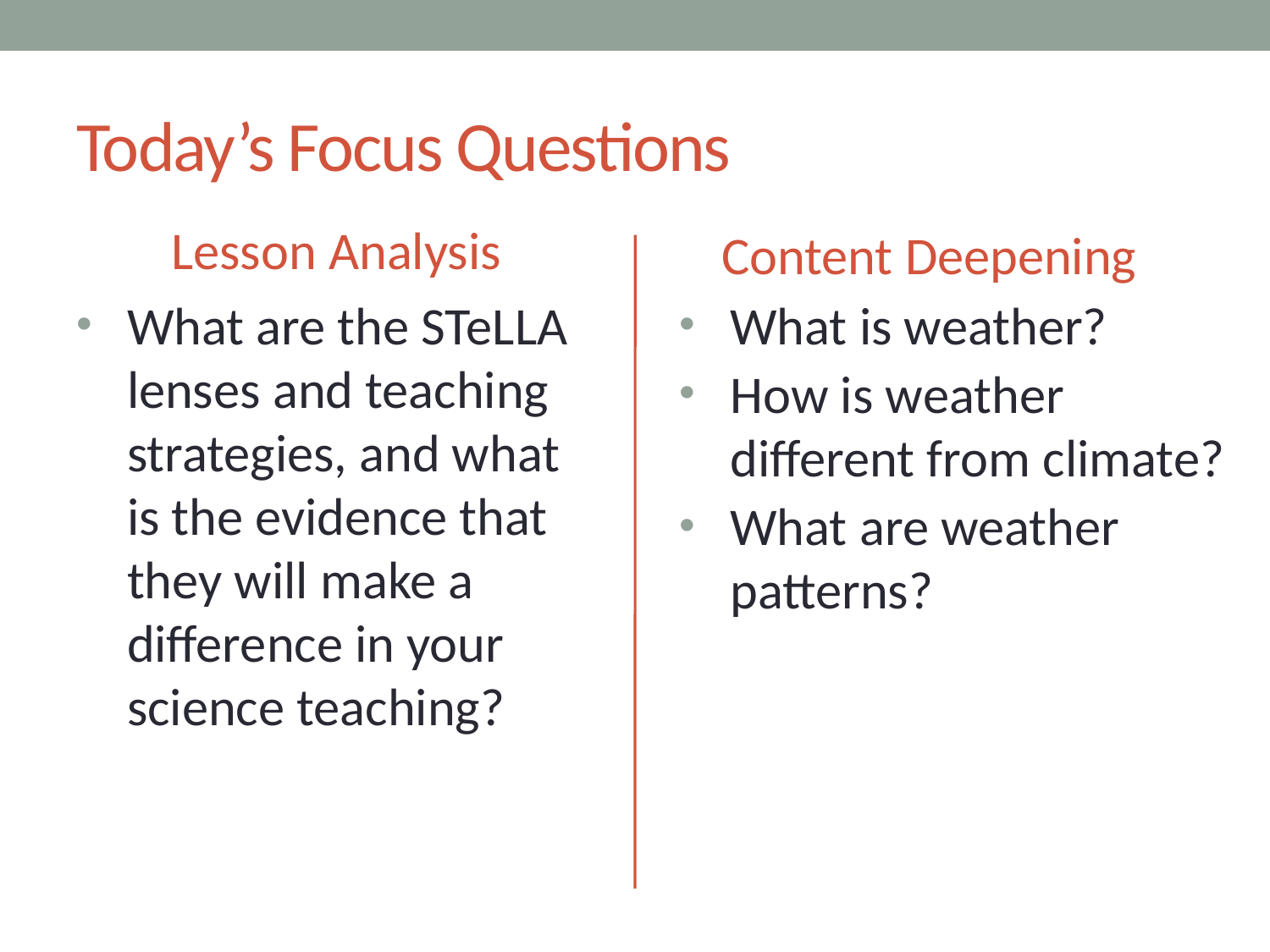

# Today’s Focus Questions
Lesson Analysis
Content Deepening
What are the STeLLA lenses and teaching strategies, and what is the evidence that they will make a difference in your science teaching?
What is weather?
How is weather different from climate?
What are weather patterns?